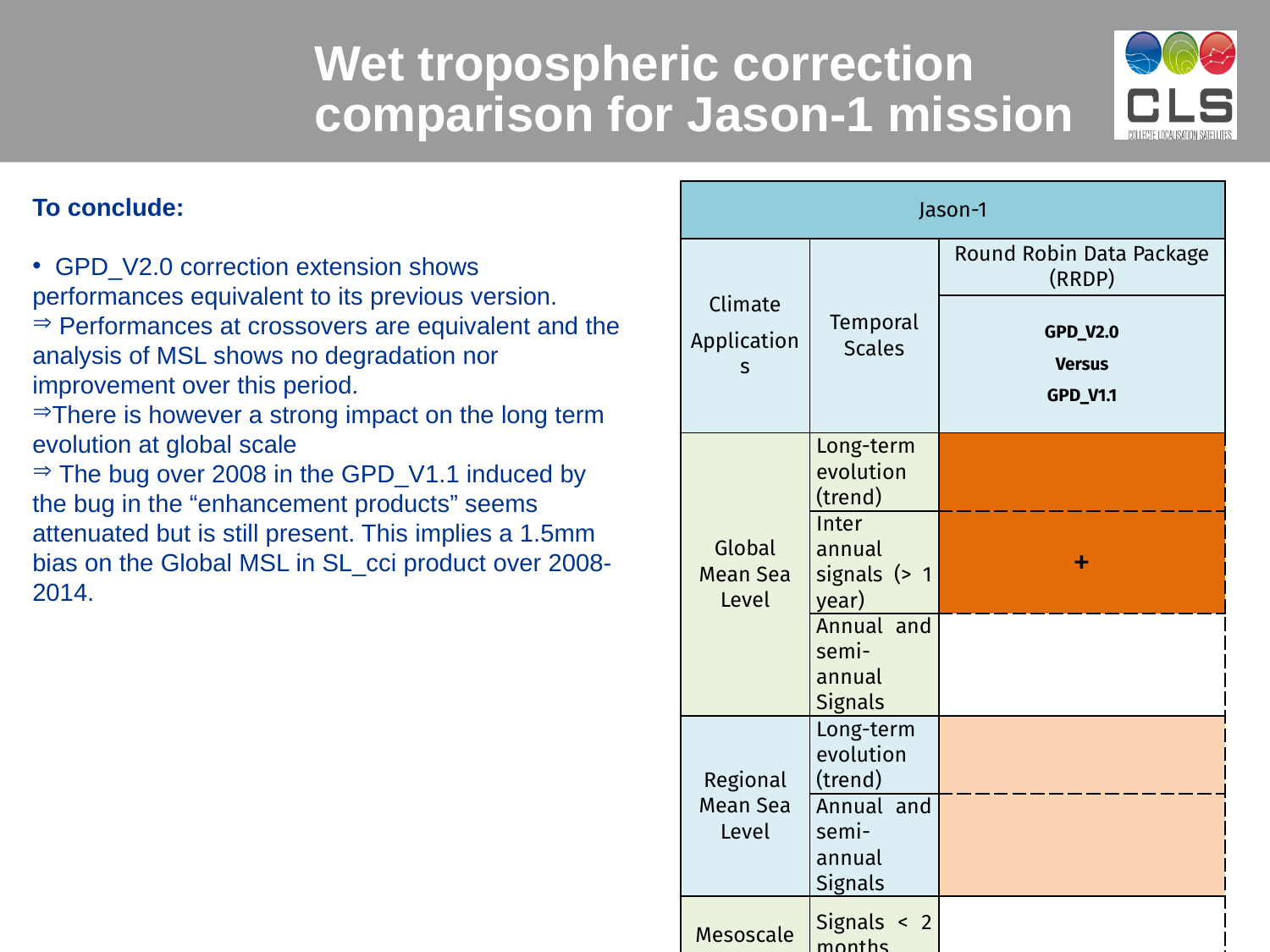

Wet tropospheric correction comparison for Jason-1 mission
| Jason-1 |  |  |
| --- | --- | --- |
| Climate Applications | Temporal Scales | Round Robin Data Package (RRDP) |
|  |  | GPD\_V2.0 Versus GPD\_V1.1 |
| Global Mean Sea Level | Long-term evolution (trend) |  |
|  | Inter annual signals (> 1 year) | + |
|  | Annual and semi-annual Signals |  |
| Regional Mean Sea Level | Long-term evolution (trend) |  |
|  | Annual and semi-annual Signals |  |
| Mesoscale | Signals < 2 months |  |
To conclude:

  GPD_V2.0 correction extension shows performances equivalent to its previous version.
 Performances at crossovers are equivalent and the analysis of MSL shows no degradation nor improvement over this period.
There is however a strong impact on the long term evolution at global scale
 The bug over 2008 in the GPD_V1.1 induced by the bug in the “enhancement products” seems attenuated but is still present. This implies a 1.5mm bias on the Global MSL in SL_cci product over 2008-2014.